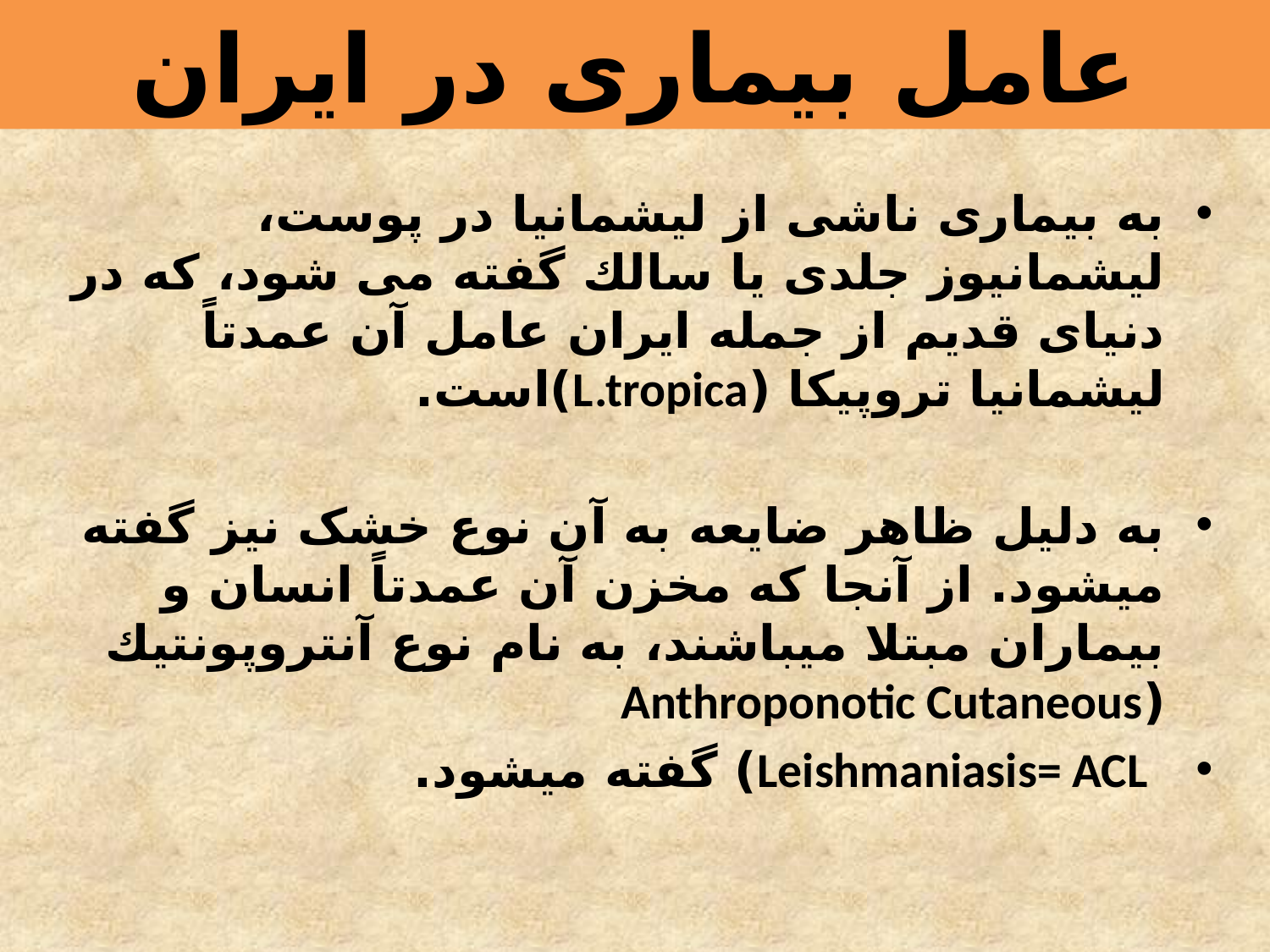

# عامل بیماری در ایران
به بیماری ناشی از لیشمانیا در پوست، لیشمانیوز جلدی یا سالك گفته می شود، كه در دنیای قدیم از جمله ایران عامل آن عمدتاً لیشمانیا تروپیكا (L.tropica)است.

به دلیل ظاهر ضایعه به آن نوع خشک نیز گفته می‏شود. از آنجا که مخزن آن عمدتاً انسان و بیماران مبتلا می‏باشند، به ‏نام نوع آنتروپونتیك (Anthroponotic Cutaneous
 Leishmaniasis= ACL) گفته می‏شود.